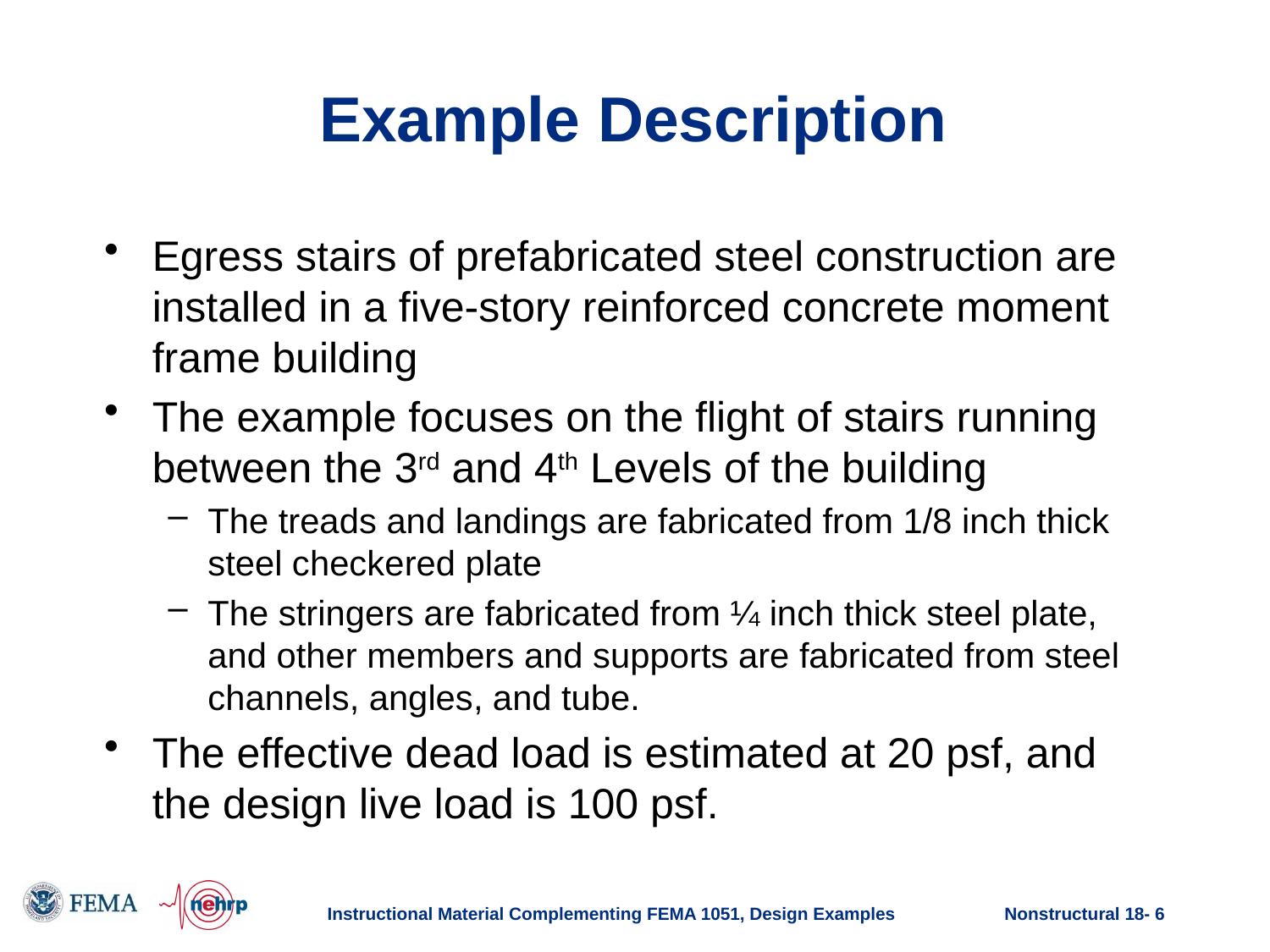

# Example Description
Egress stairs of prefabricated steel construction are installed in a five-story reinforced concrete moment frame building
The example focuses on the flight of stairs running between the 3rd and 4th Levels of the building
The treads and landings are fabricated from 1/8 inch thick steel checkered plate
The stringers are fabricated from ¼ inch thick steel plate, and other members and supports are fabricated from steel channels, angles, and tube.
The effective dead load is estimated at 20 psf, and the design live load is 100 psf.
Instructional Material Complementing FEMA 1051, Design Examples
Nonstructural 18- 6